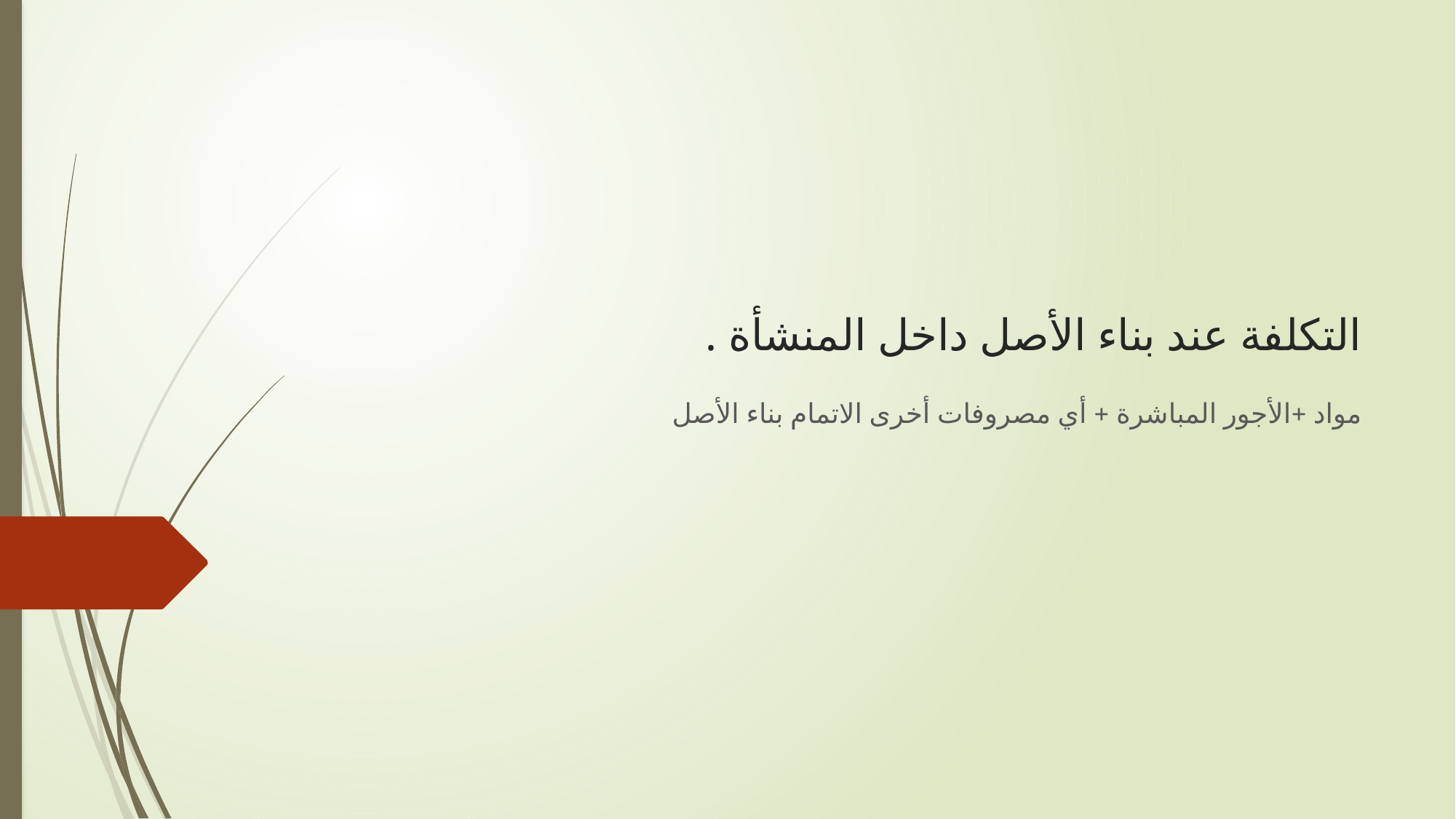

# التكلفة عند بناء الأصل داخل المنشأة .
مواد +الأجور المباشرة + أي مصروفات أخرى الاتمام بناء الأصل